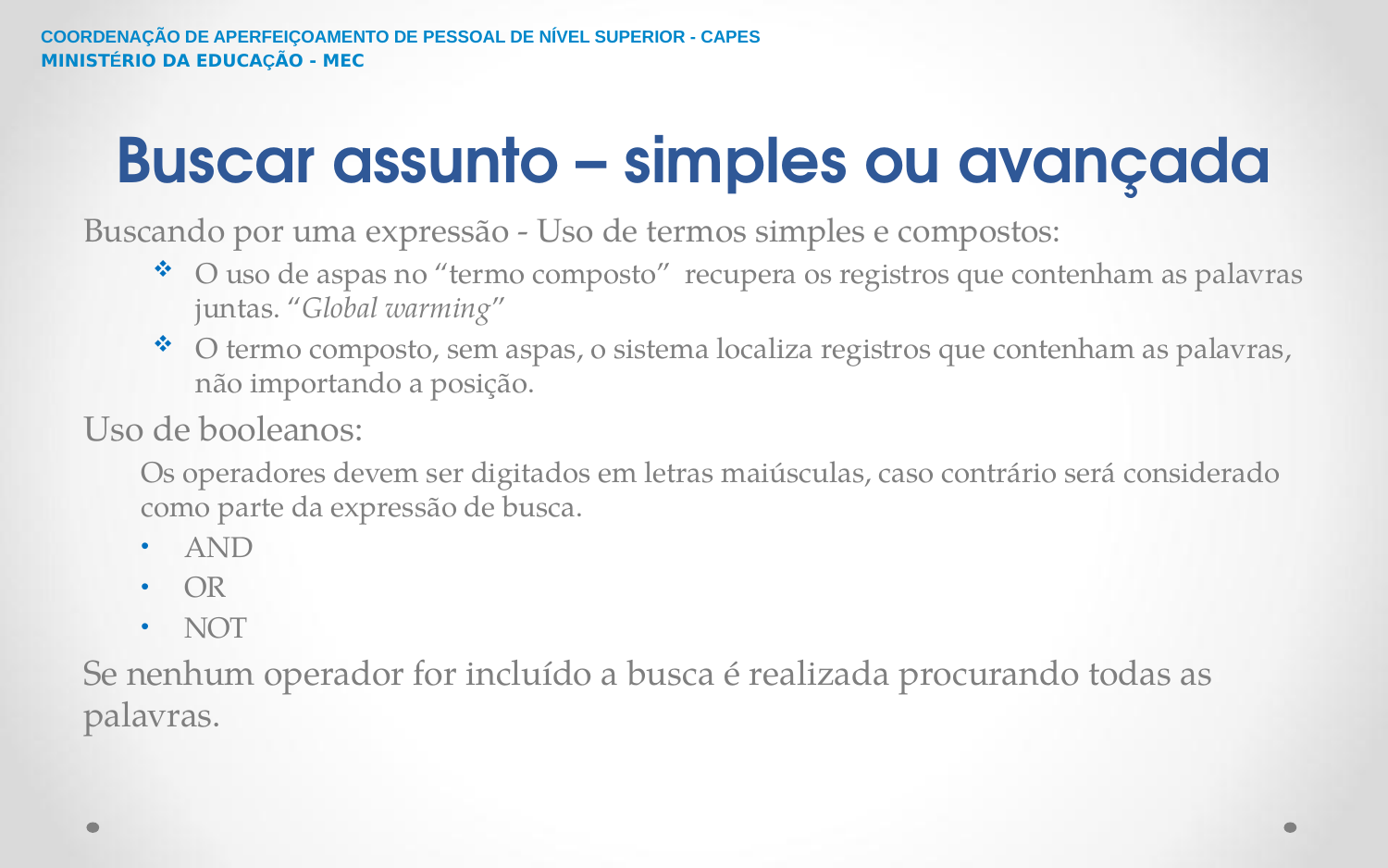

# Buscar assunto – simples ou avançada
Buscando por uma expressão - Uso de termos simples e compostos:
O uso de aspas no “termo composto”  recupera os registros que contenham as palavras juntas. “Global warming”
O termo composto, sem aspas, o sistema localiza registros que contenham as palavras, não importando a posição.
Uso de booleanos:
Os operadores devem ser digitados em letras maiúsculas, caso contrário será considerado como parte da expressão de busca.
AND
OR
NOT
Se nenhum operador for incluído a busca é realizada procurando todas as palavras.